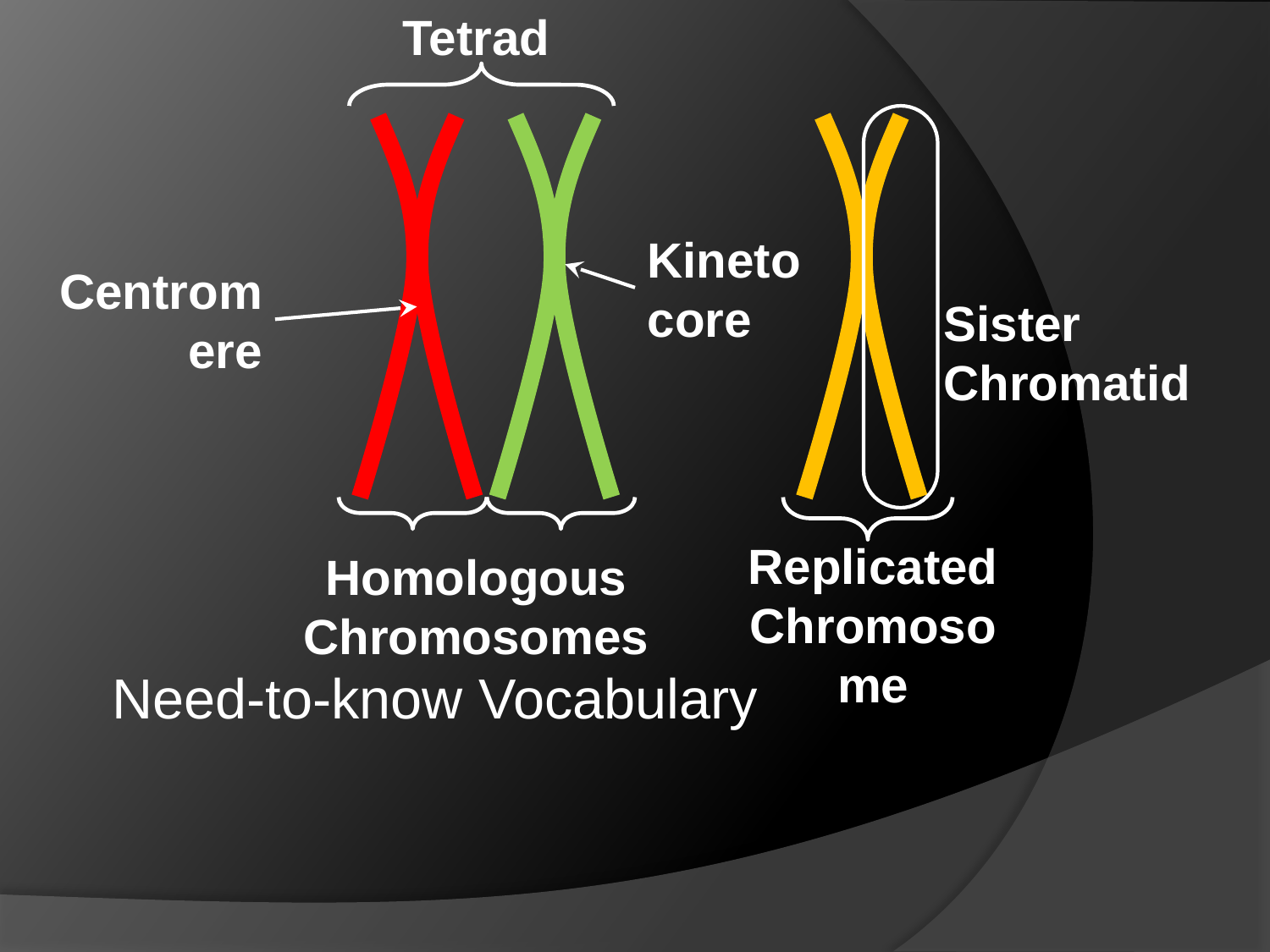

Tetrad

Kinetocore
Centromere
Sister Chromatid

Replicated
Chromosome
Homologous Chromosomes
Need-to-know Vocabulary